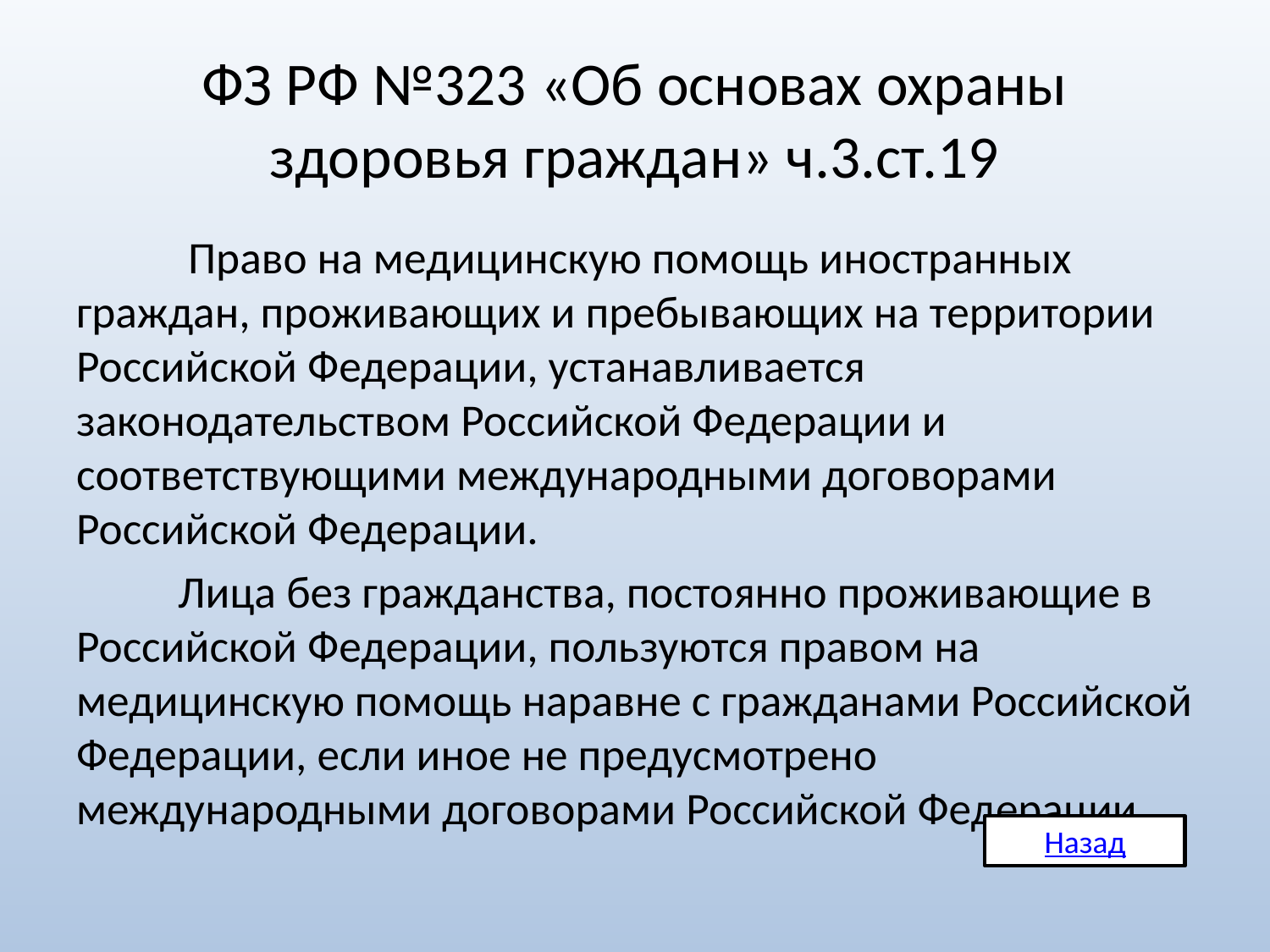

# ФЗ РФ №323 «Об основах охраны здоровья граждан» ч.3.ст.19
	 Право на медицинскую помощь иностранных граждан, проживающих и пребывающих на территории Российской Федерации, устанавливается законодательством Российской Федерации и соответствующими международными договорами Российской Федерации.
	Лица без гражданства, постоянно проживающие в Российской Федерации, пользуются правом на медицинскую помощь наравне с гражданами Российской Федерации, если иное не предусмотрено международными договорами Российской Федерации.
Назад